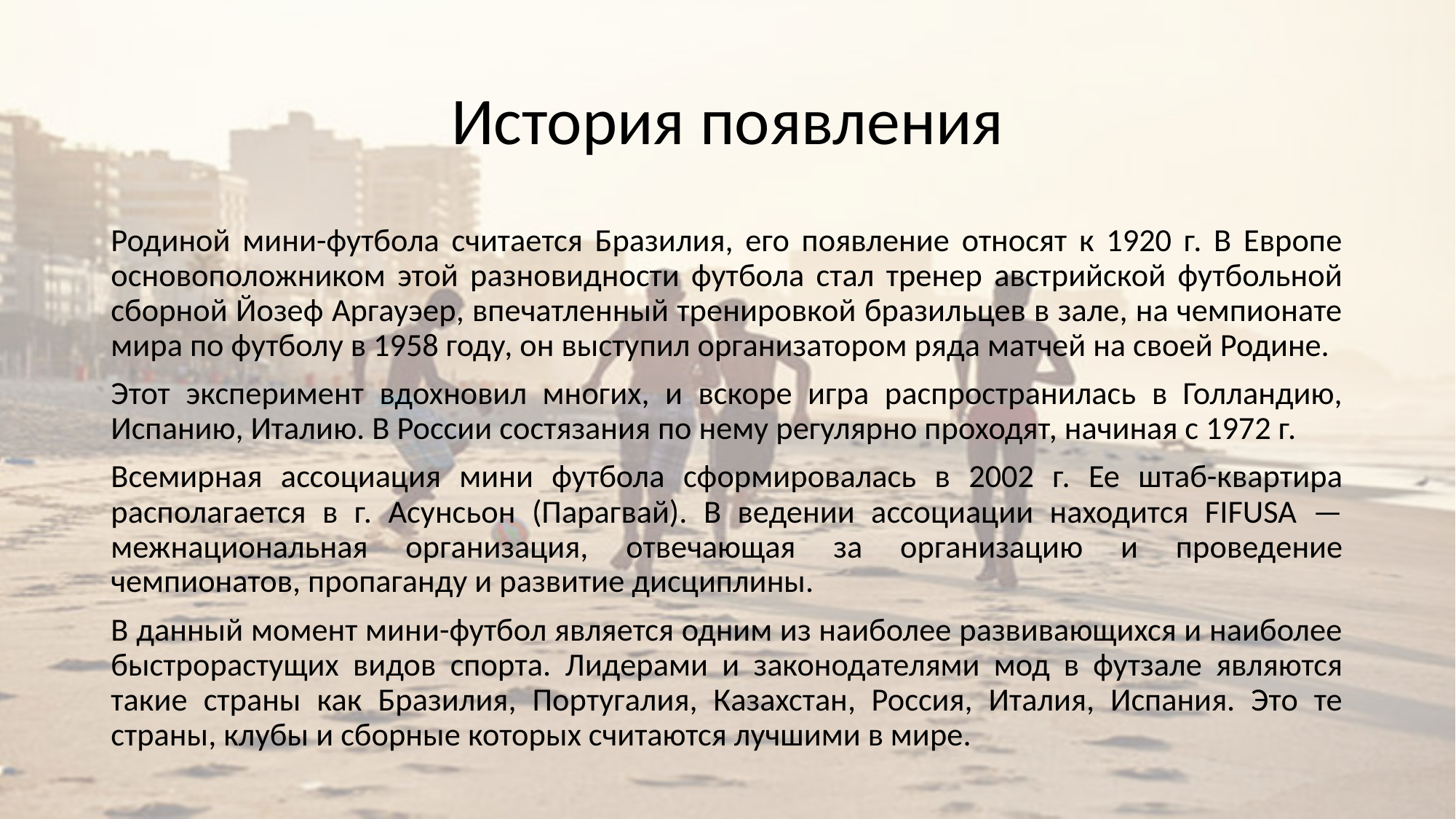

История появления
Родиной мини-футбола считается Бразилия, его появление относят к 1920 г. В Европе основоположником этой разновидности футбола стал тренер австрийской футбольной сборной Йозеф Аргауэер, впечатленный тренировкой бразильцев в зале, на чемпионате мира по футболу в 1958 году, он выступил организатором ряда матчей на своей Родине.
Этот эксперимент вдохновил многих, и вскоре игра распространилась в Голландию, Испанию, Италию. В России состязания по нему регулярно проходят, начиная с 1972 г.
Всемирная ассоциация мини футбола сформировалась в 2002 г. Ее штаб-квартира располагается в г. Асунсьон (Парагвай). В ведении ассоциации находится FIFUSA — межнациональная организация, отвечающая за организацию и проведение чемпионатов, пропаганду и развитие дисциплины.
В данный момент мини-футбол является одним из наиболее развивающихся и наиболее быстрорастущих видов спорта. Лидерами и законодателями мод в футзале являются такие страны как Бразилия, Португалия, Казахстан, Россия, Италия, Испания. Это те страны, клубы и сборные которых считаются лучшими в мире.